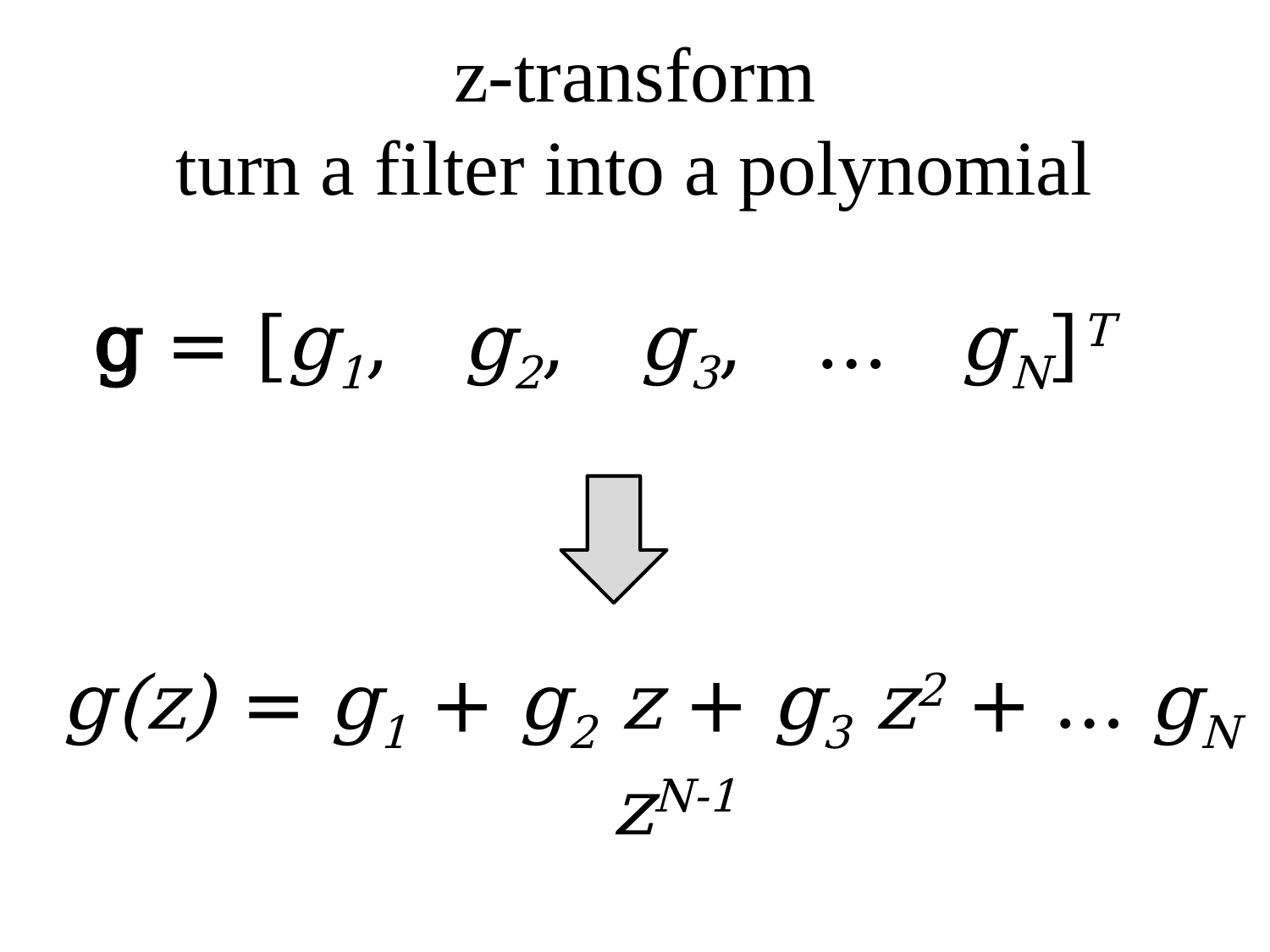

# z-transform turn a filter into a polynomial
g = [g1,   g2,   g3,   …   gN]T

g(z) = g1 + g2 z + g3 z2 + … gN zN-1